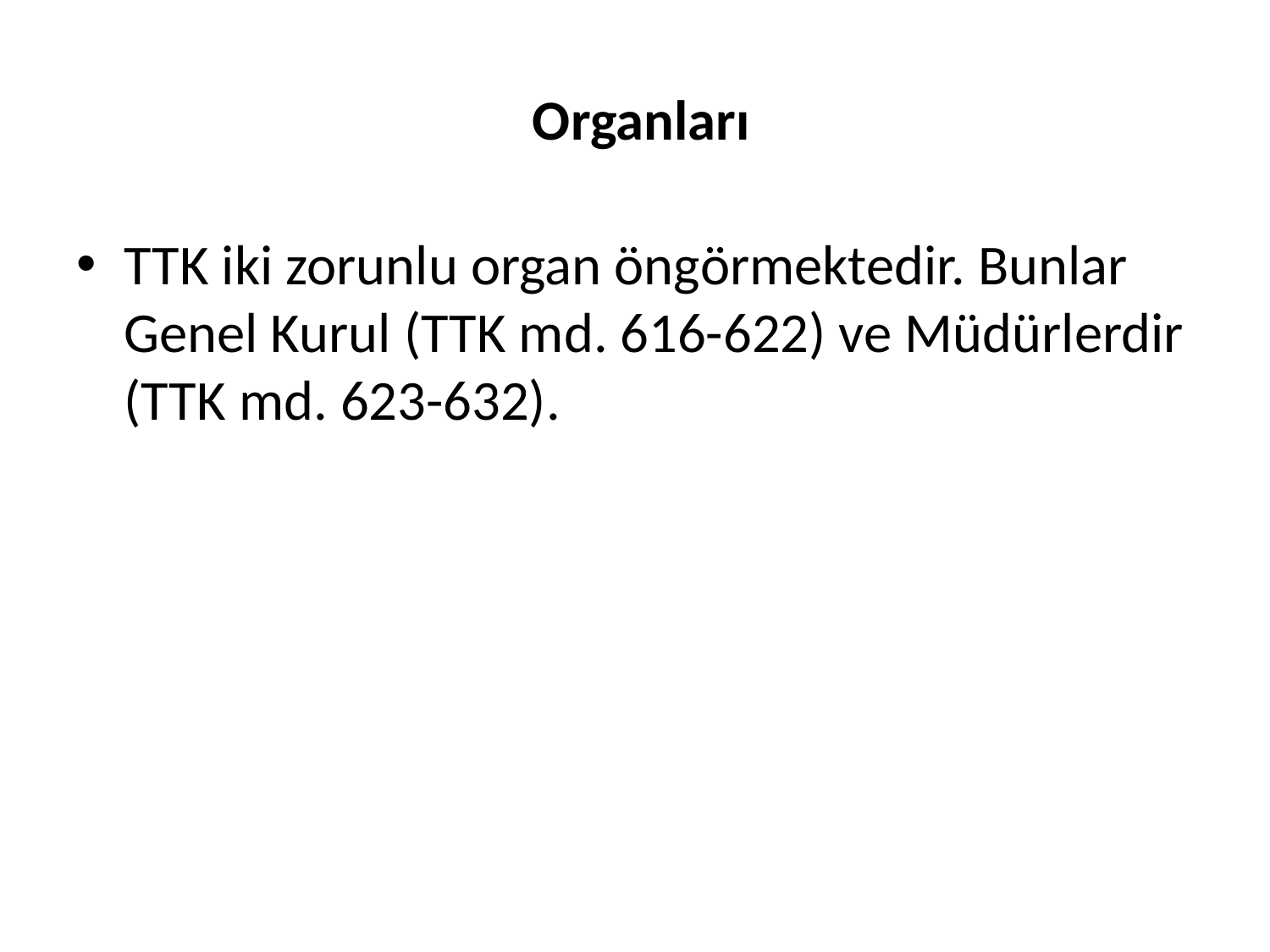

# Organları
TTK iki zorunlu organ öngörmektedir. Bunlar Genel Kurul (TTK md. 616-622) ve Müdürlerdir (TTK md. 623-632).